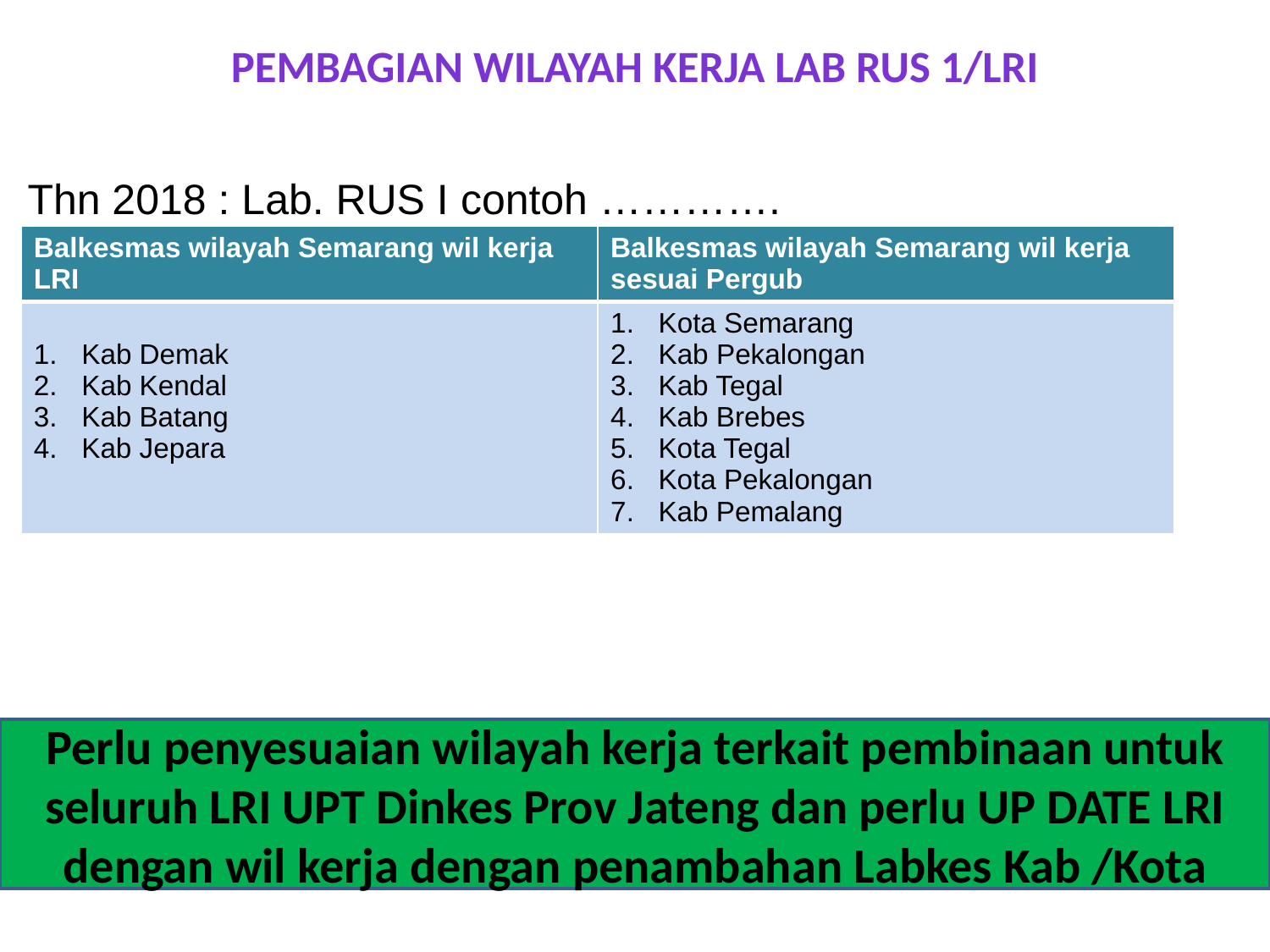

# PEMBAGIAN wILAYAH KERJA Lab RUS 1/lri
Thn 2018 : Lab. RUS I contoh ………….

| Balkesmas wilayah Semarang wil kerja LRI | Balkesmas wilayah Semarang wil kerja sesuai Pergub |
| --- | --- |
| Kab Demak Kab Kendal Kab Batang Kab Jepara | Kota Semarang Kab Pekalongan Kab Tegal Kab Brebes Kota Tegal Kota Pekalongan Kab Pemalang |
Perlu penyesuaian wilayah kerja terkait pembinaan untuk seluruh LRI UPT Dinkes Prov Jateng dan perlu UP DATE LRI dengan wil kerja dengan penambahan Labkes Kab /Kota